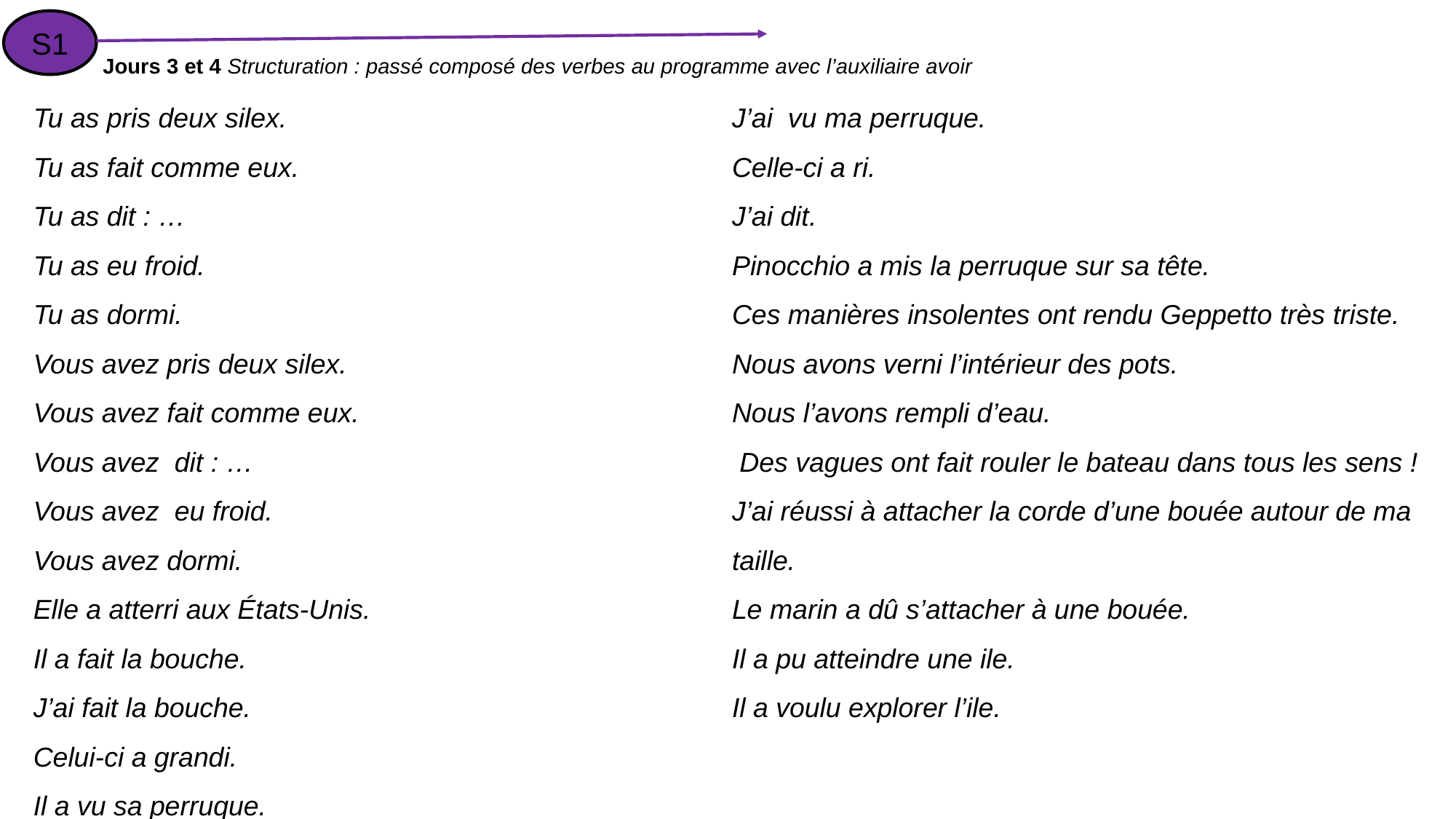

S1
Jours 3 et 4 Structuration : passé composé des verbes au programme avec l’auxiliaire avoir
Tu as pris deux silex.
Tu as fait comme eux.
Tu as dit : …
Tu as eu froid.
Tu as dormi.
Vous avez pris deux silex.
Vous avez fait comme eux.
Vous avez  dit : …
Vous avez  eu froid.
Vous avez dormi.
Elle a atterri aux États-Unis.
Il a fait la bouche.
J’ai fait la bouche.
Celui-ci a grandi.
Il a vu sa perruque.

J’ai  vu ma perruque.
Celle-ci a ri.
J’ai dit.
Pinocchio a mis la perruque sur sa tête.
Ces manières insolentes ont rendu Geppetto très triste.
Nous avons verni l’intérieur des pots.
Nous l’avons rempli d’eau.
 Des vagues ont fait rouler le bateau dans tous les sens !
J’ai réussi à attacher la corde d’une bouée autour de ma taille.
Le marin a dû s’attacher à une bouée.
Il a pu atteindre une ile.
Il a voulu explorer l’ile.